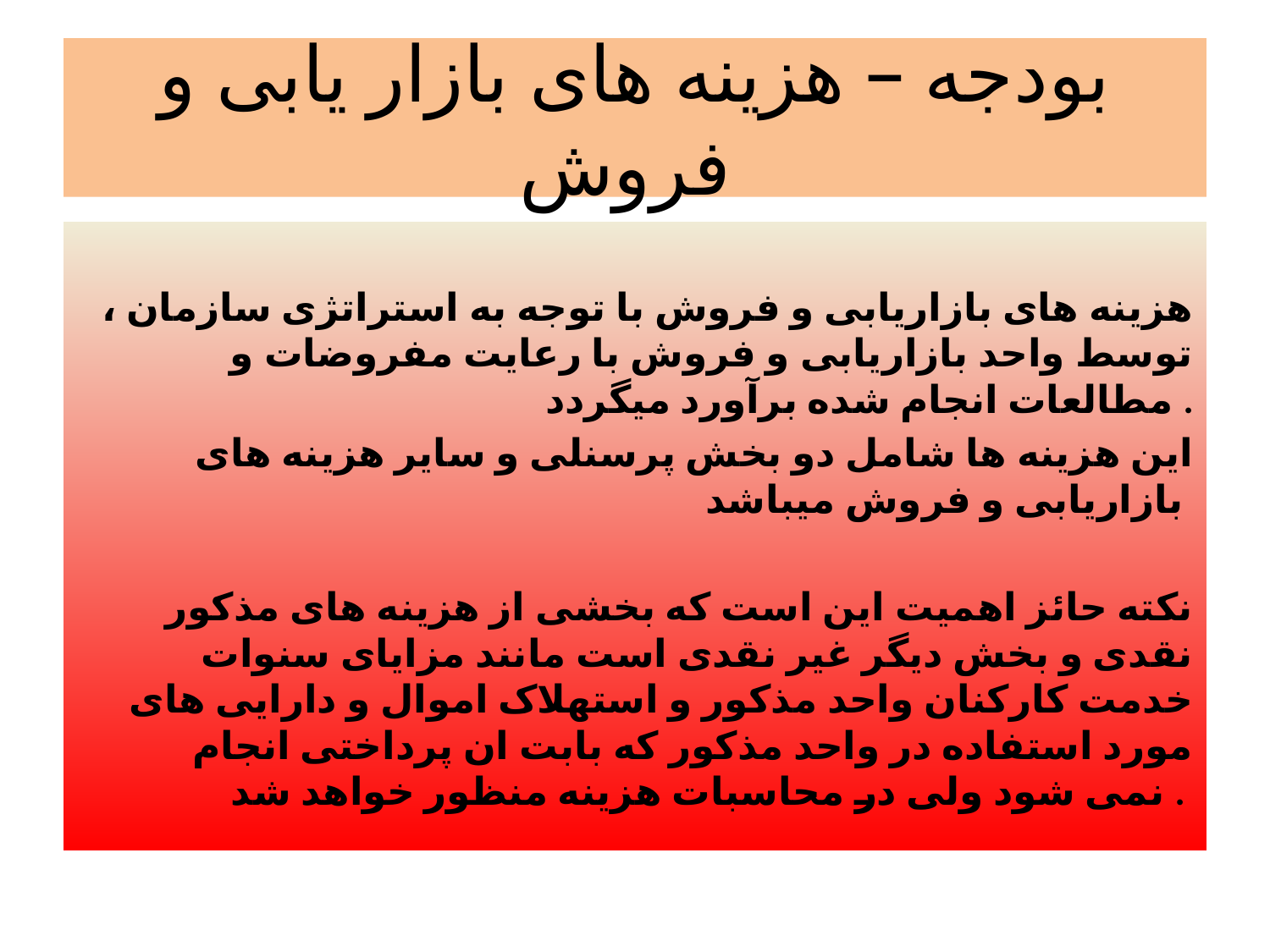

# بودجه – هزینه های بازار یابی و فروش

هزینه های بازاریابی و فروش با توجه به استراتژی سازمان ، توسط واحد بازاریابی و فروش با رعایت مفروضات و مطالعات انجام شده برآورد میگردد .
این هزینه ها شامل دو بخش پرسنلی و سایر هزینه های بازاریابی و فروش میباشد

نکته حائز اهمیت این است که بخشی از هزینه های مذکور نقدی و بخش دیگر غیر نقدی است مانند مزایای سنوات خدمت کارکنان واحد مذکور و استهلاک اموال و دارایی های مورد استفاده در واحد مذکور که بابت ان پرداختی انجام نمی شود ولی در محاسبات هزینه منظور خواهد شد .